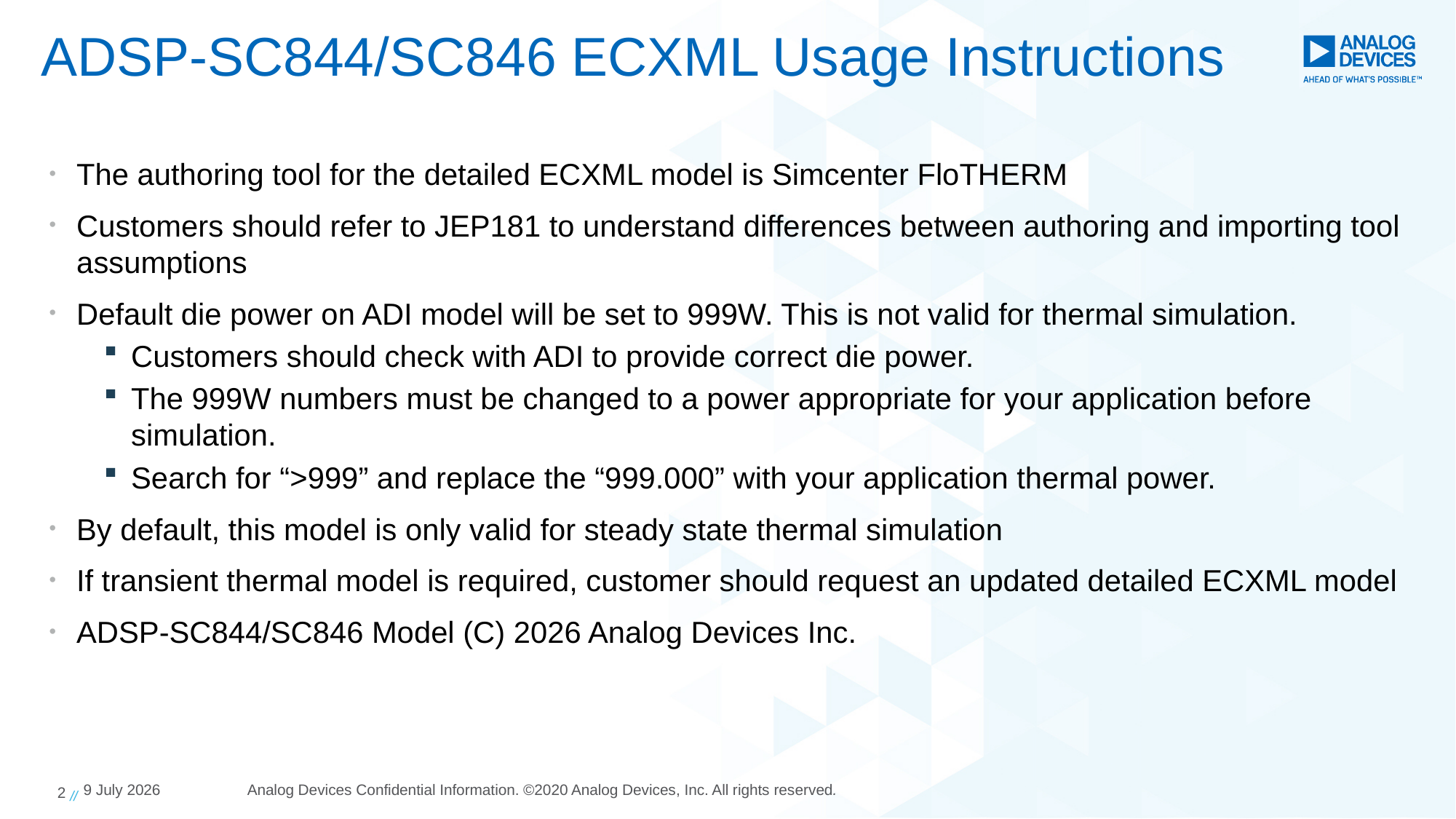

# ADSP-SC844/SC846 ECXML Usage Instructions
The authoring tool for the detailed ECXML model is Simcenter FloTHERM
Customers should refer to JEP181 to understand differences between authoring and importing tool assumptions
Default die power on ADI model will be set to 999W. This is not valid for thermal simulation.
Customers should check with ADI to provide correct die power.
The 999W numbers must be changed to a power appropriate for your application before simulation.
Search for “>999” and replace the “999.000” with your application thermal power.
By default, this model is only valid for steady state thermal simulation
If transient thermal model is required, customer should request an updated detailed ECXML model
ADSP-SC844/SC846 Model (C) 2026 Analog Devices Inc.

2 //
9 July 2026
Analog Devices Confidential Information. ©2020 Analog Devices, Inc. All rights reserved.